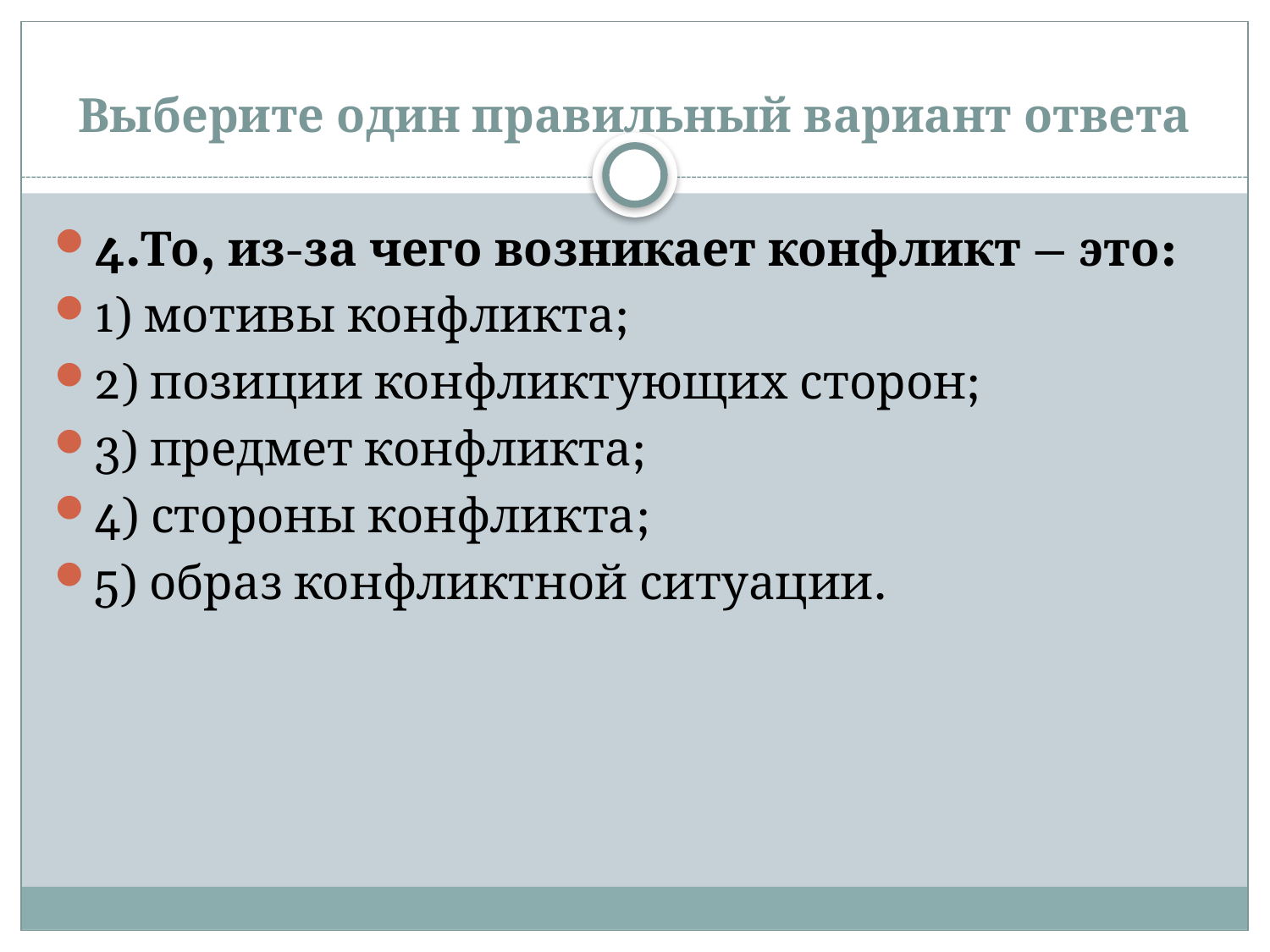

# Выберите один правильный вариант ответа
4.То, из-за чего возникает конфликт – это:
1) мотивы конфликта;
2) позиции конфликтующих сторон;
3) предмет конфликта;
4) стороны конфликта;
5) образ конфликтной ситуации.